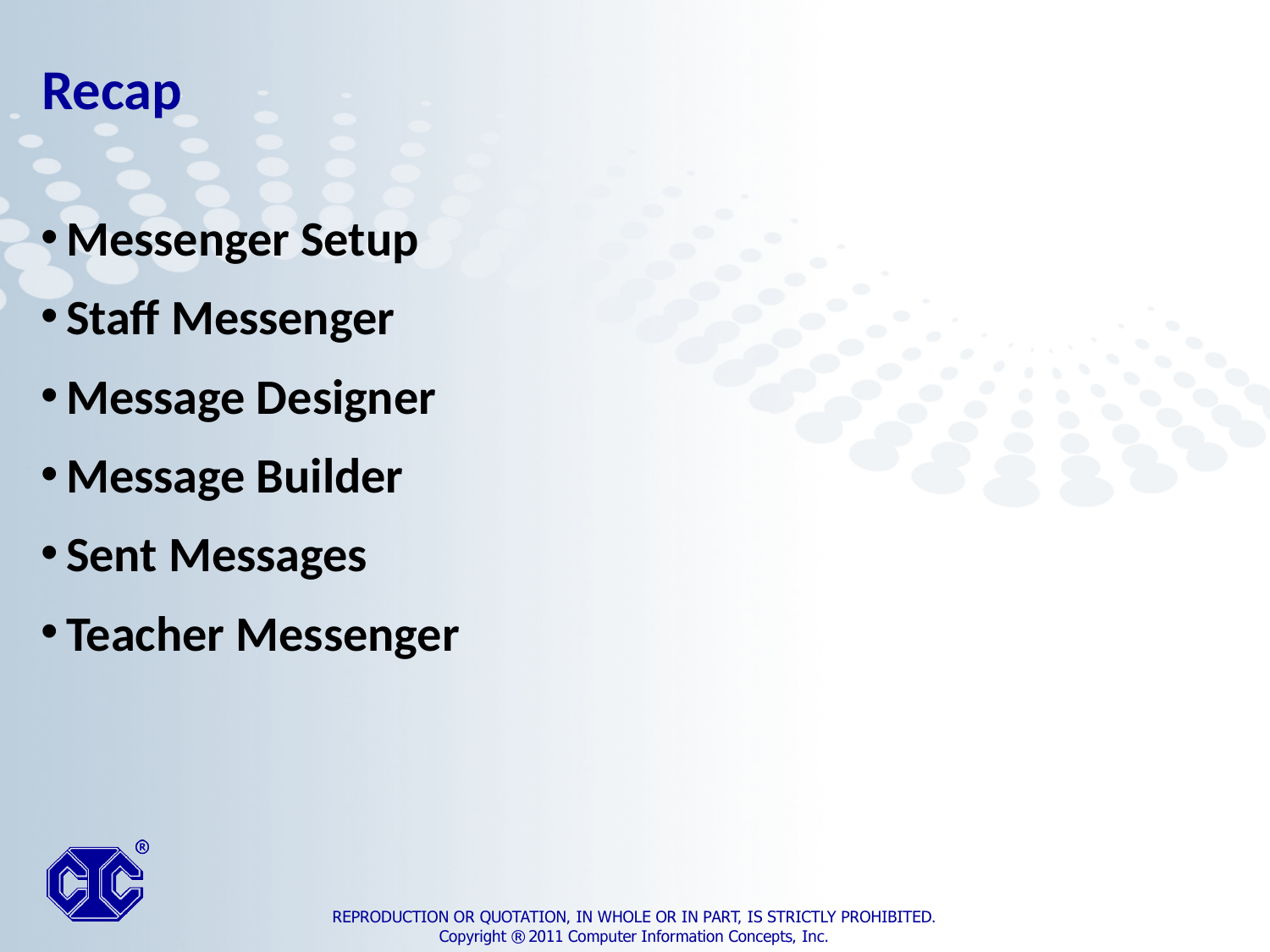

# Recap
Messenger Setup
Staff Messenger
Message Designer
Message Builder
Sent Messages
Teacher Messenger